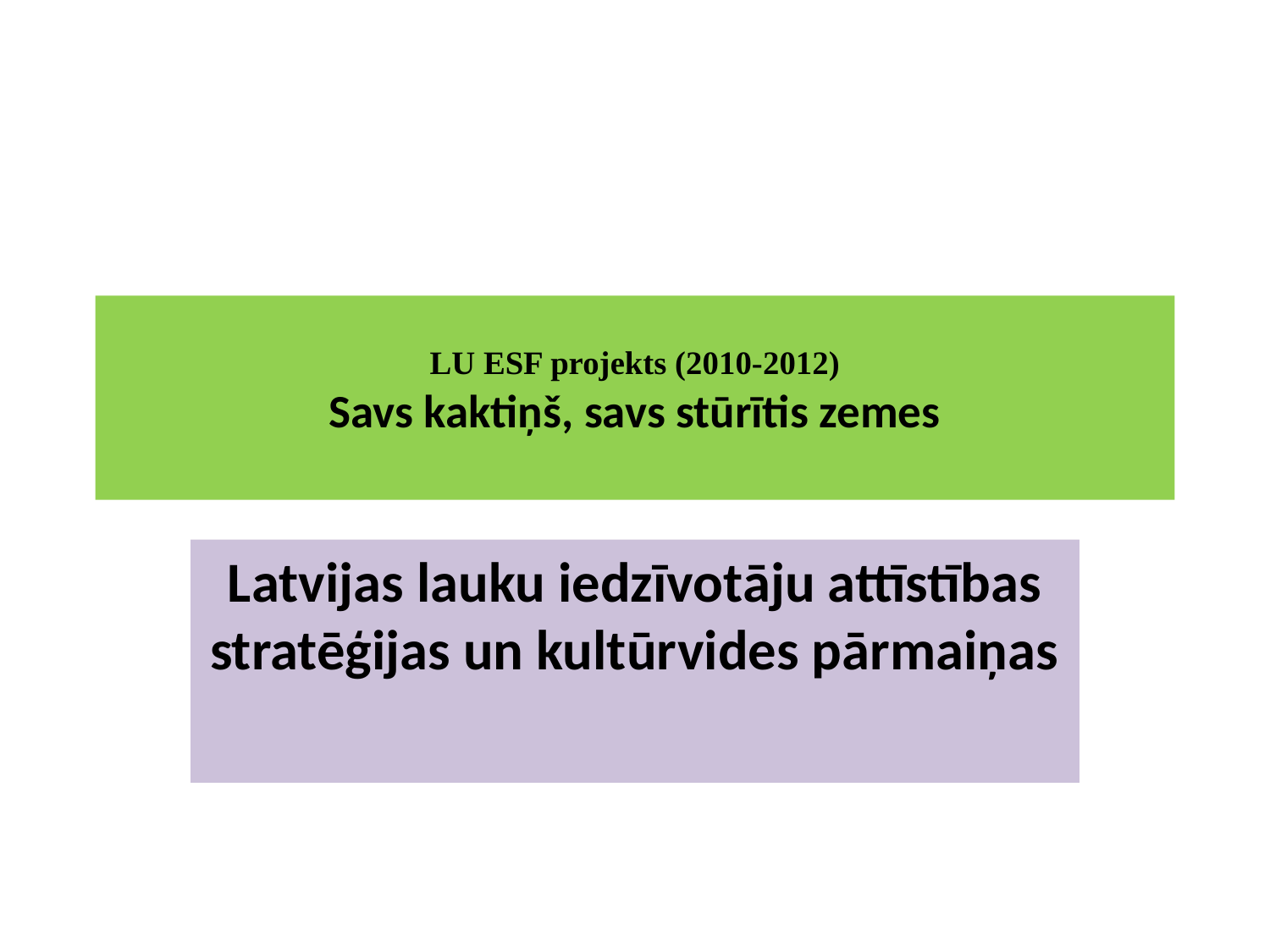

# LU ESF projekts (2010-2012) Savs kaktiņš, savs stūrītis zemes
Latvijas lauku iedzīvotāju attīstības stratēģijas un kultūrvides pārmaiņas